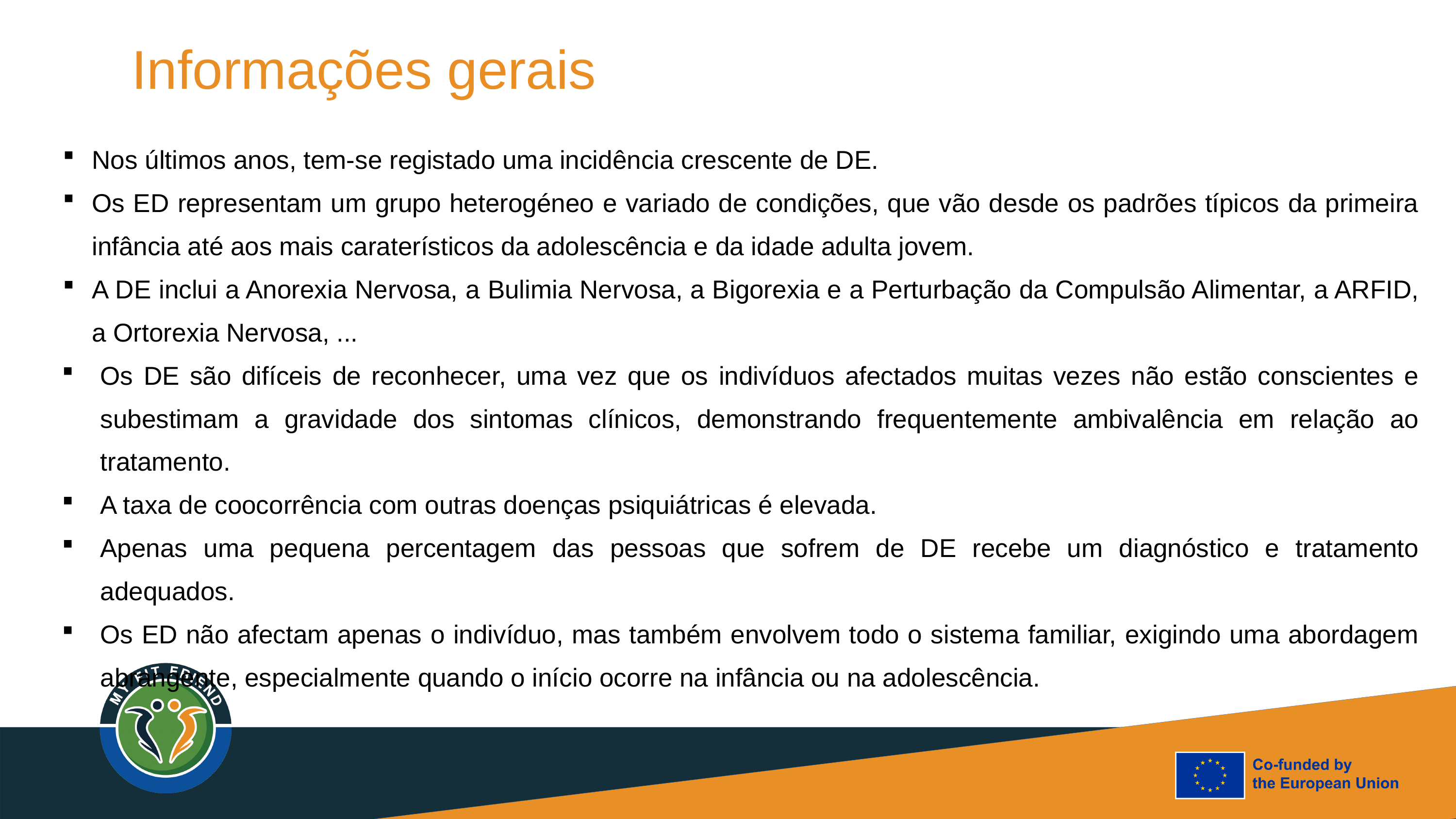

# Informações gerais
Nos últimos anos, tem-se registado uma incidência crescente de DE.
Os ED representam um grupo heterogéneo e variado de condições, que vão desde os padrões típicos da primeira infância até aos mais caraterísticos da adolescência e da idade adulta jovem.
A DE inclui a Anorexia Nervosa, a Bulimia Nervosa, a Bigorexia e a Perturbação da Compulsão Alimentar, a ARFID, a Ortorexia Nervosa, ...
Os DE são difíceis de reconhecer, uma vez que os indivíduos afectados muitas vezes não estão conscientes e subestimam a gravidade dos sintomas clínicos, demonstrando frequentemente ambivalência em relação ao tratamento.
A taxa de coocorrência com outras doenças psiquiátricas é elevada.
Apenas uma pequena percentagem das pessoas que sofrem de DE recebe um diagnóstico e tratamento adequados.
Os ED não afectam apenas o indivíduo, mas também envolvem todo o sistema familiar, exigindo uma abordagem abrangente, especialmente quando o início ocorre na infância ou na adolescência.